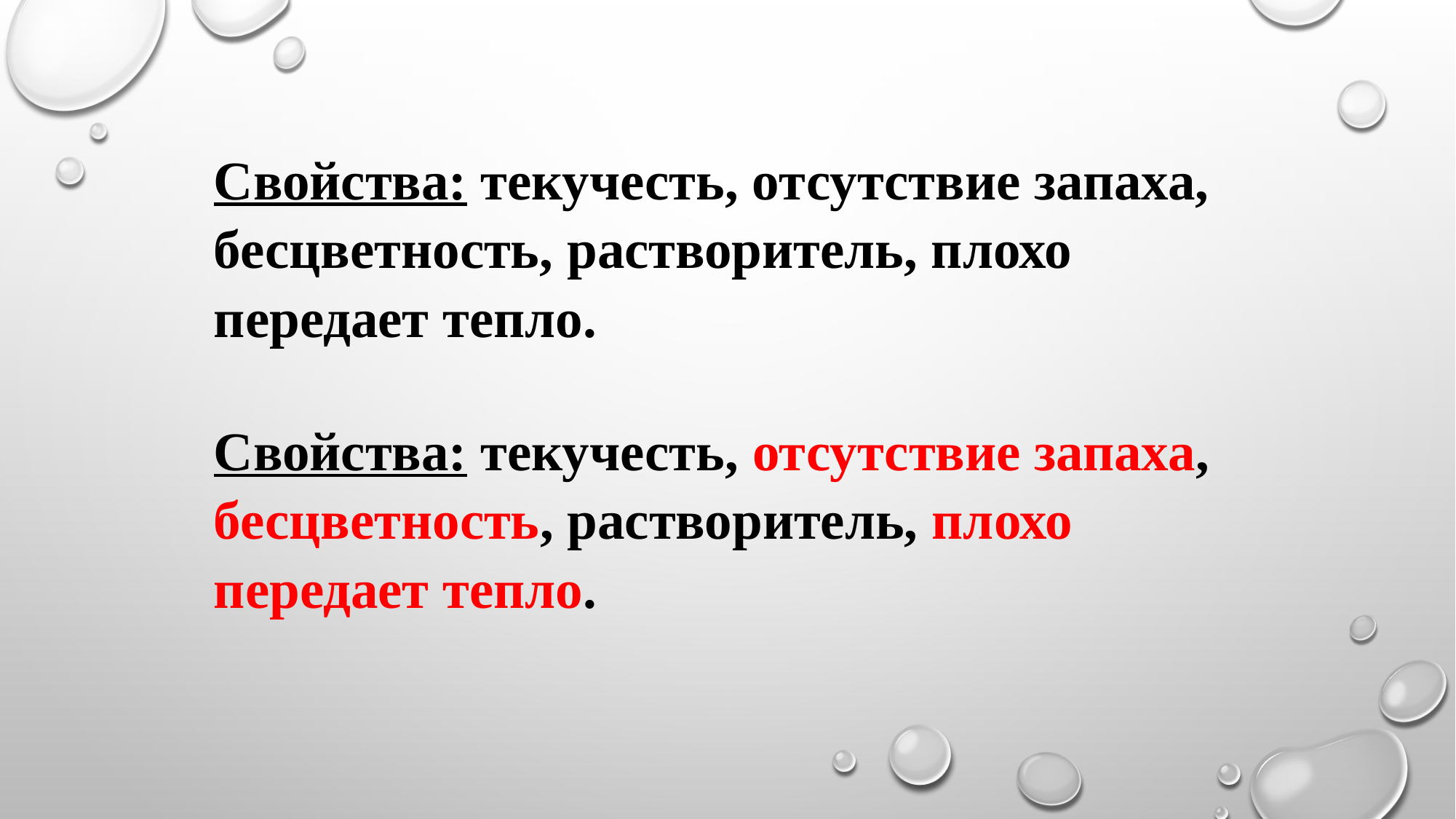

Свойства: текучесть, отсутствие запаха, бесцветность, растворитель, плохо передает тепло.
Свойства: текучесть, отсутствие запаха, бесцветность, растворитель, плохо передает тепло.